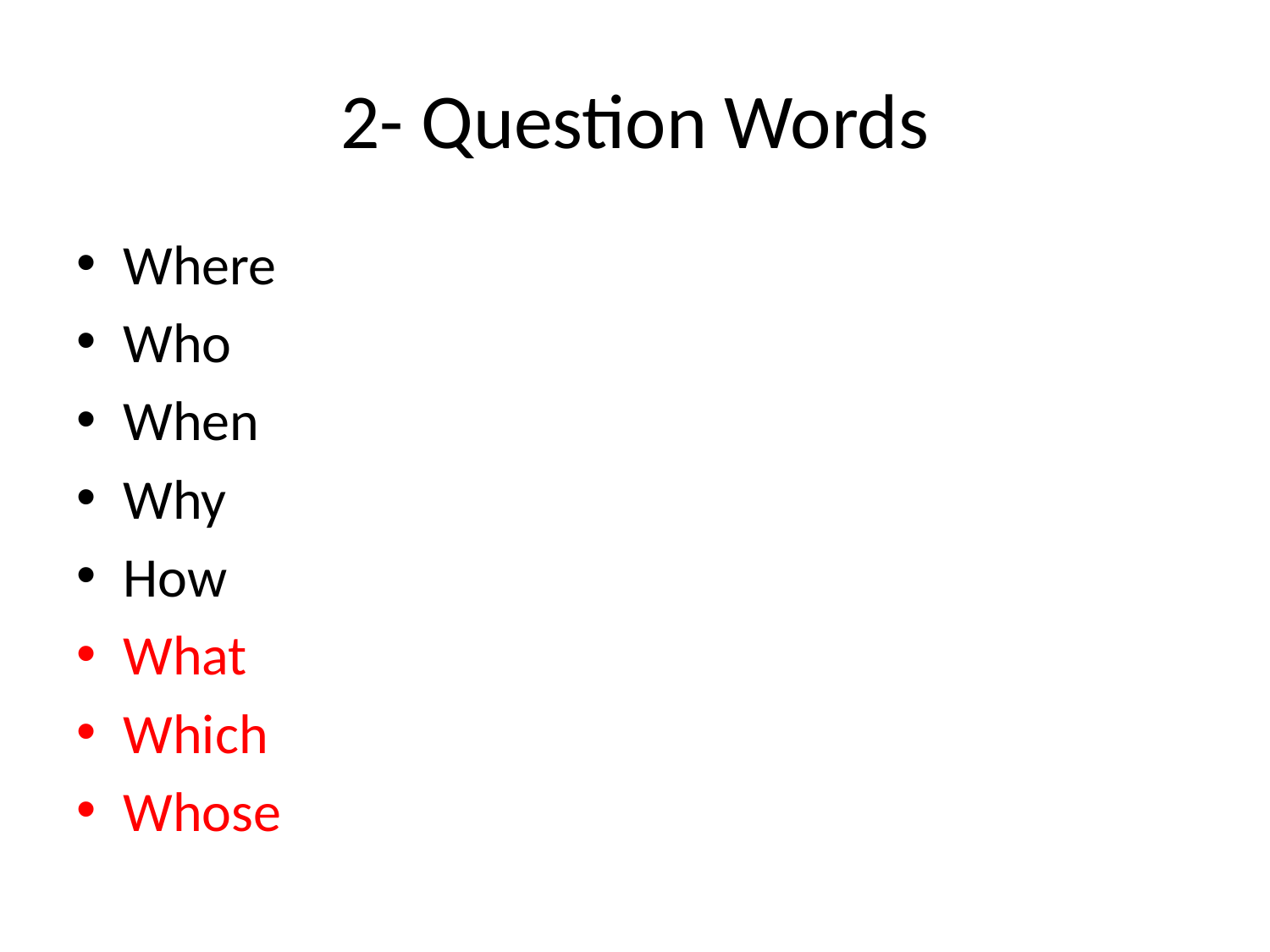

# 2- Question Words
Where
Who
When
Why
How
What
Which
Whose